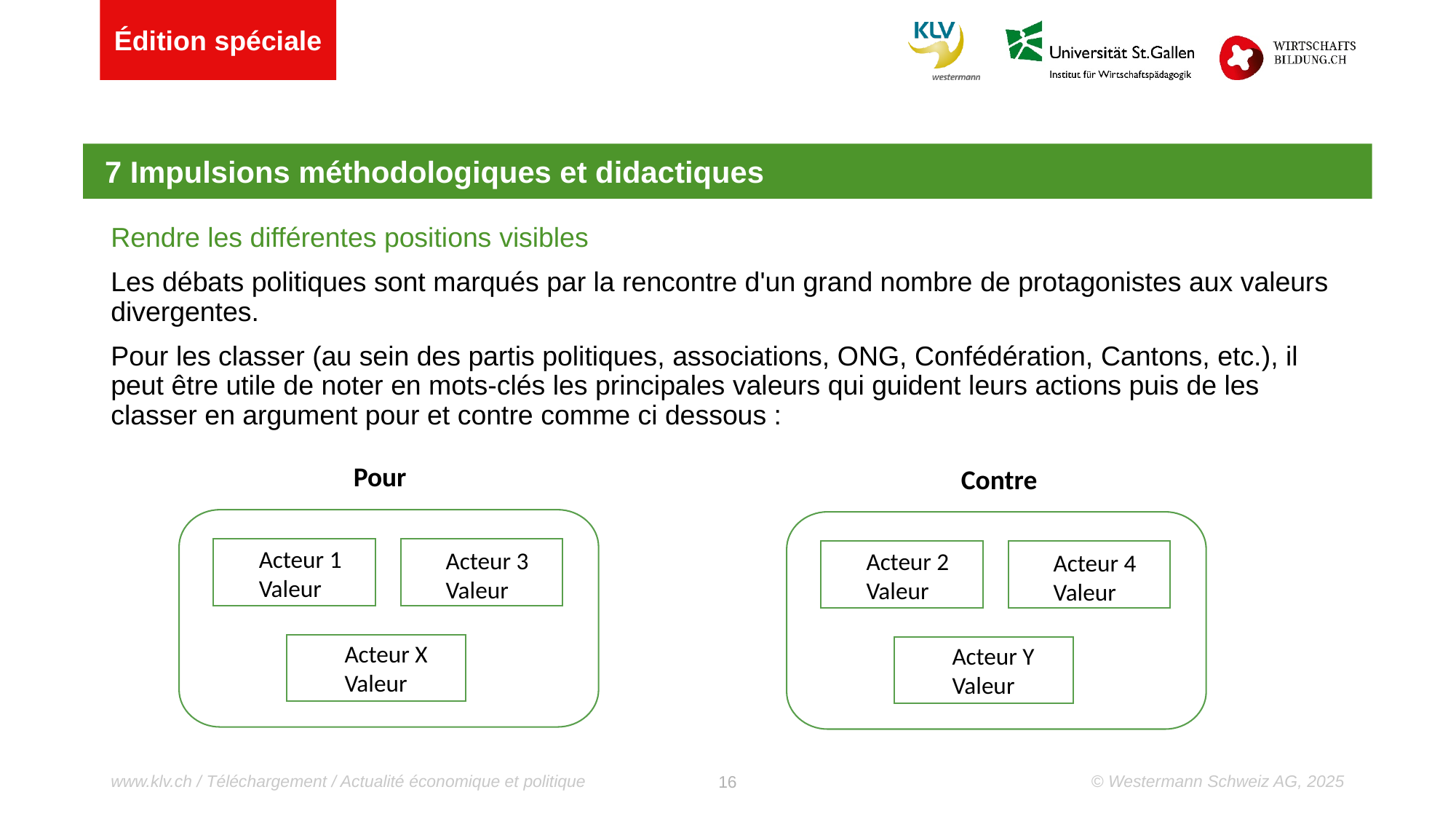

Pour	Contre

Acteur 1 1
Valeurs

Acteur 3 Valeur

Acteur X Valeur
7 Impulsions méthodologiques et didactiques
Rendre les différentes positions visibles
Les débats politiques sont marqués par la rencontre d'un grand nombre de protagonistes aux valeurs divergentes.
Pour les classer (au sein des partis politiques, associations, ONG, Confédération, Cantons, etc.), il peut être utile de noter en mots-clés les principales valeurs qui guident leurs actions puis de les classer en argument pour et contre comme ci dessous :

Pour
Contre

Acteur 1
Valeur

Acteur 3
Valeur
Acteur 2
Valeur

Acteur 4
Valeur
Acteur X
Valeur

Acteur Y
Valeur

www.klv.ch / Téléchargement / Actualité économique et politique
© Westermann Schweiz AG, 2025
16